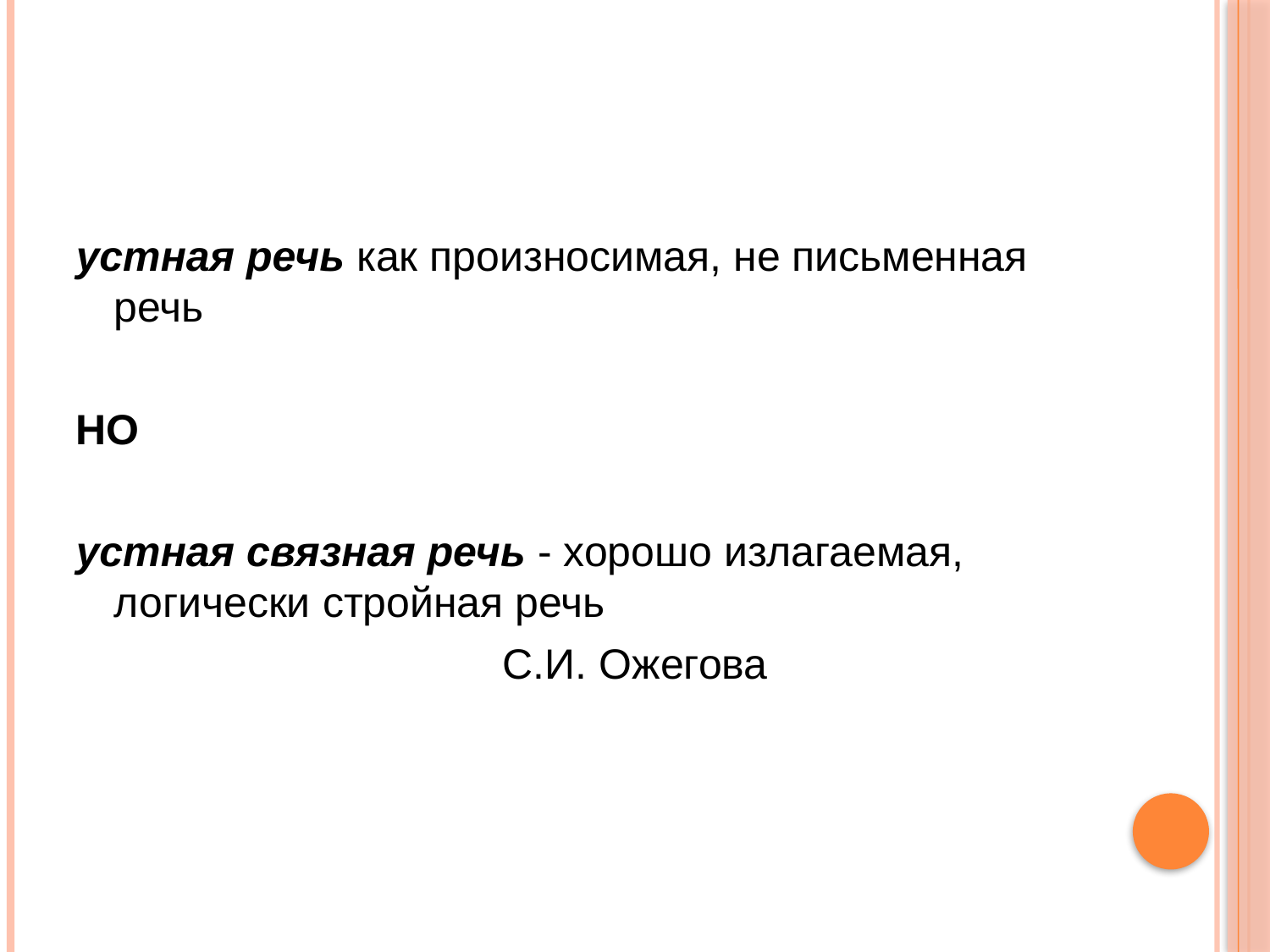

#
устная речь как произносимая, не письменная речь

НО

устная связная речь - хорошо излагаемая, логически стройная речь
                                    С.И. Ожегова